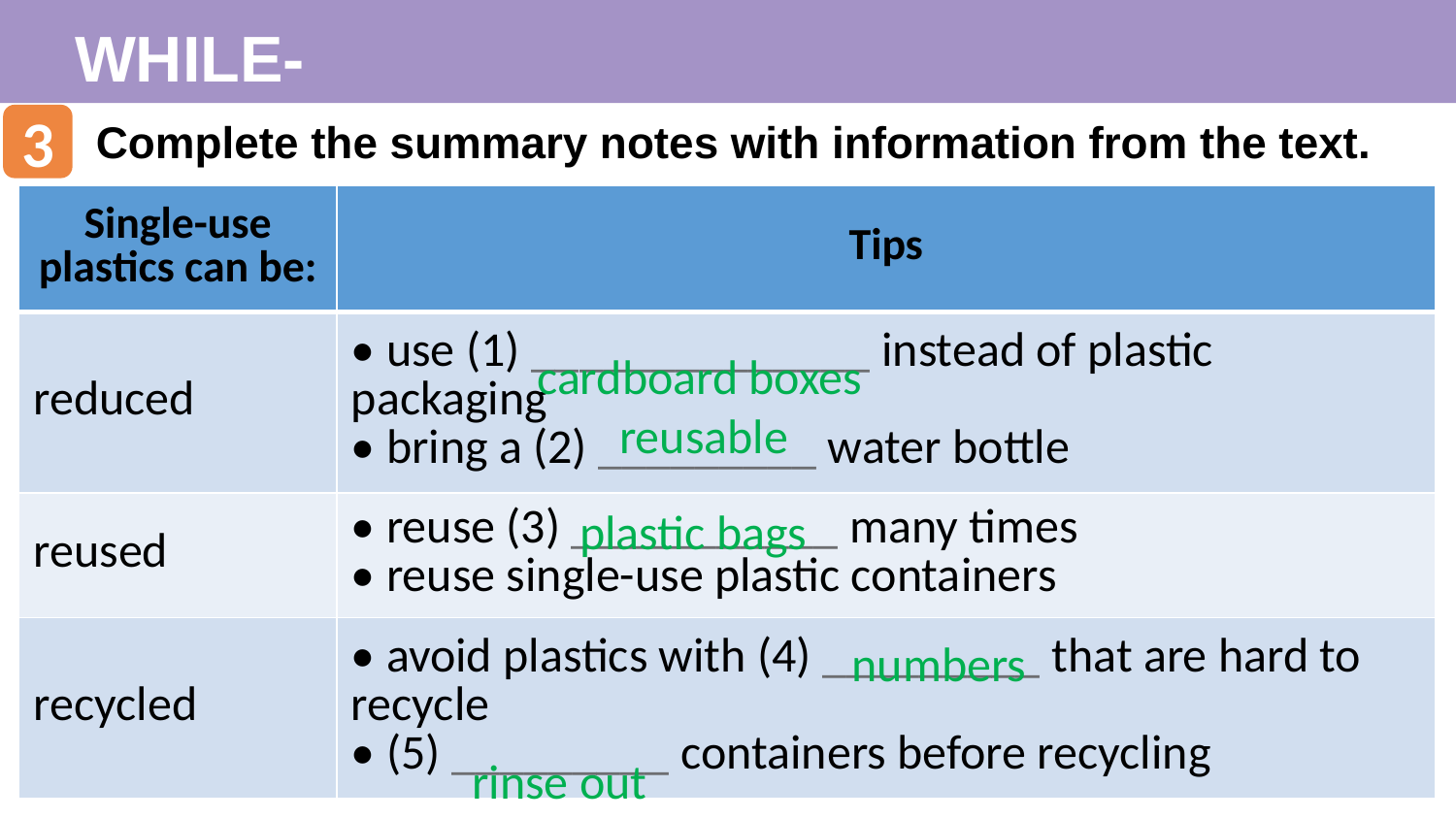

WHILE-READING
3
Complete the summary notes with information from the text.
| Single-use plastics can be: | Tips |
| --- | --- |
| reduced | • use (1) \_\_\_\_\_\_\_\_\_\_\_\_\_\_ instead of plastic packaging • bring a (2) \_\_\_\_\_\_\_\_\_ water bottle |
| reused | • reuse (3) \_\_\_\_\_\_\_\_\_\_\_ many times • reuse single-use plastic containers |
| recycled | • avoid plastics with (4) \_\_\_\_\_\_\_\_\_ that are hard to recycle • (5) \_\_\_\_\_\_\_\_\_ containers before recycling |
cardboard boxes
reusable
plastic bags
numbers
rinse out